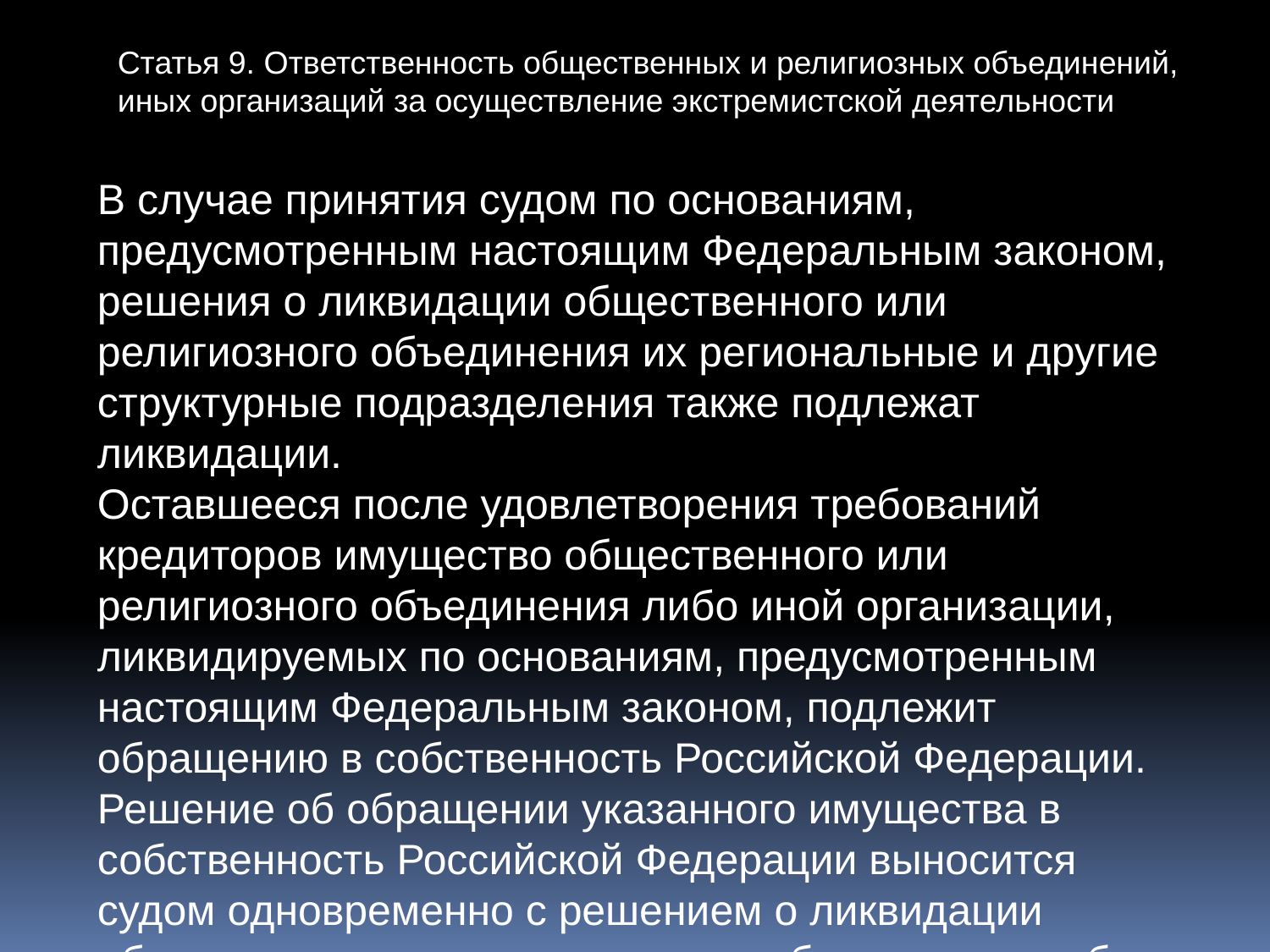

Статья 9. Ответственность общественных и религиозных объединений, иных организаций за осуществление экстремистской деятельности

В случае принятия судом по основаниям, предусмотренным настоящим Федеральным законом, решения о ликвидации общественного или религиозного объединения их региональные и другие структурные подразделения также подлежат ликвидации.
Оставшееся после удовлетворения требований кредиторов имущество общественного или религиозного объединения либо иной организации, ликвидируемых по основаниям, предусмотренным настоящим Федеральным законом, подлежит обращению в собственность Российской Федерации. Решение об обращении указанного имущества в собственность Российской Федерации выносится судом одновременно с решением о ликвидации общественного или религиозного объединения либо иной организации.